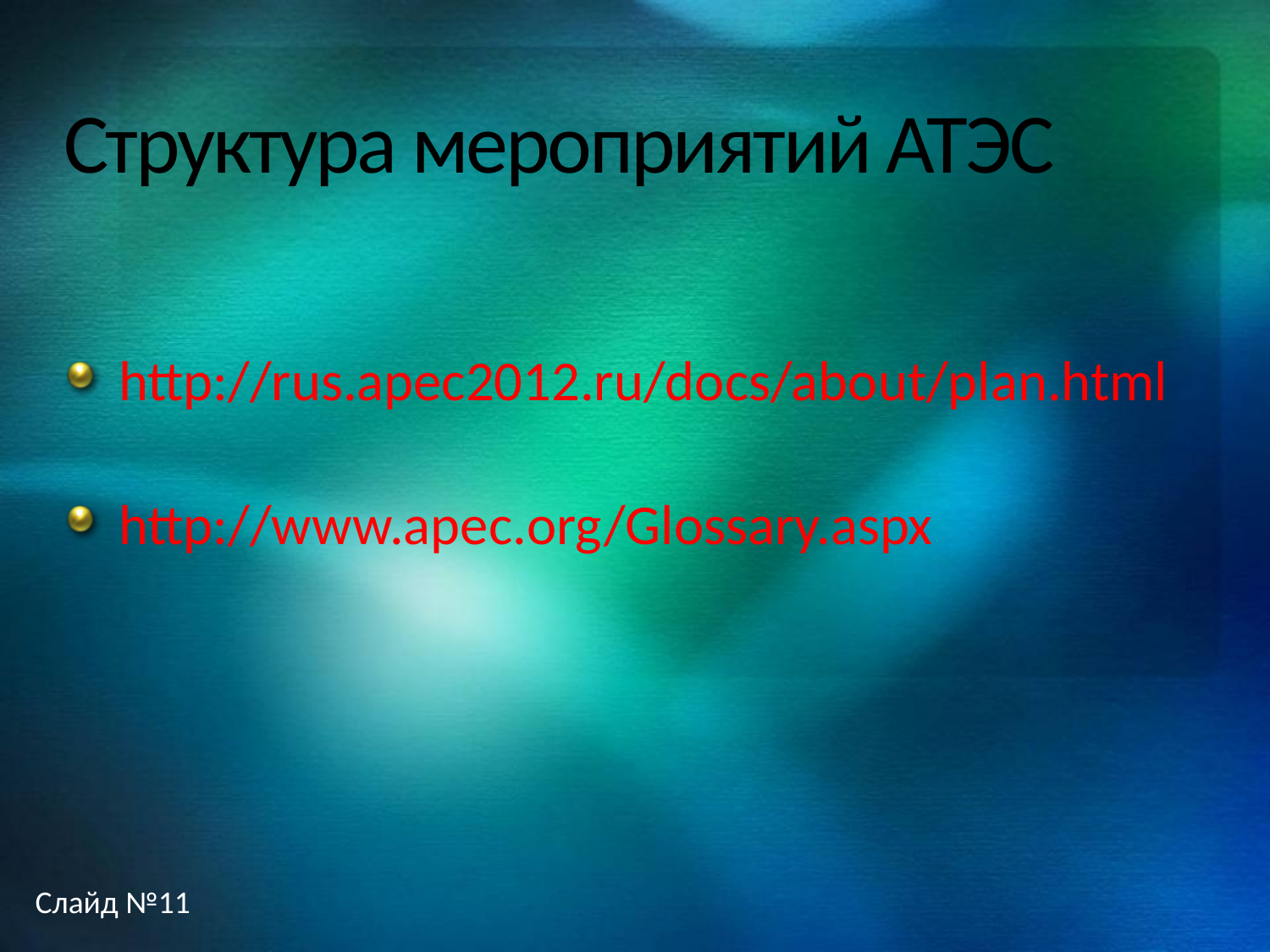

# Структура мероприятий АТЭС
http://rus.apec2012.ru/docs/about/plan.html

http://www.apec.org/Glossary.aspx

Слайд №11